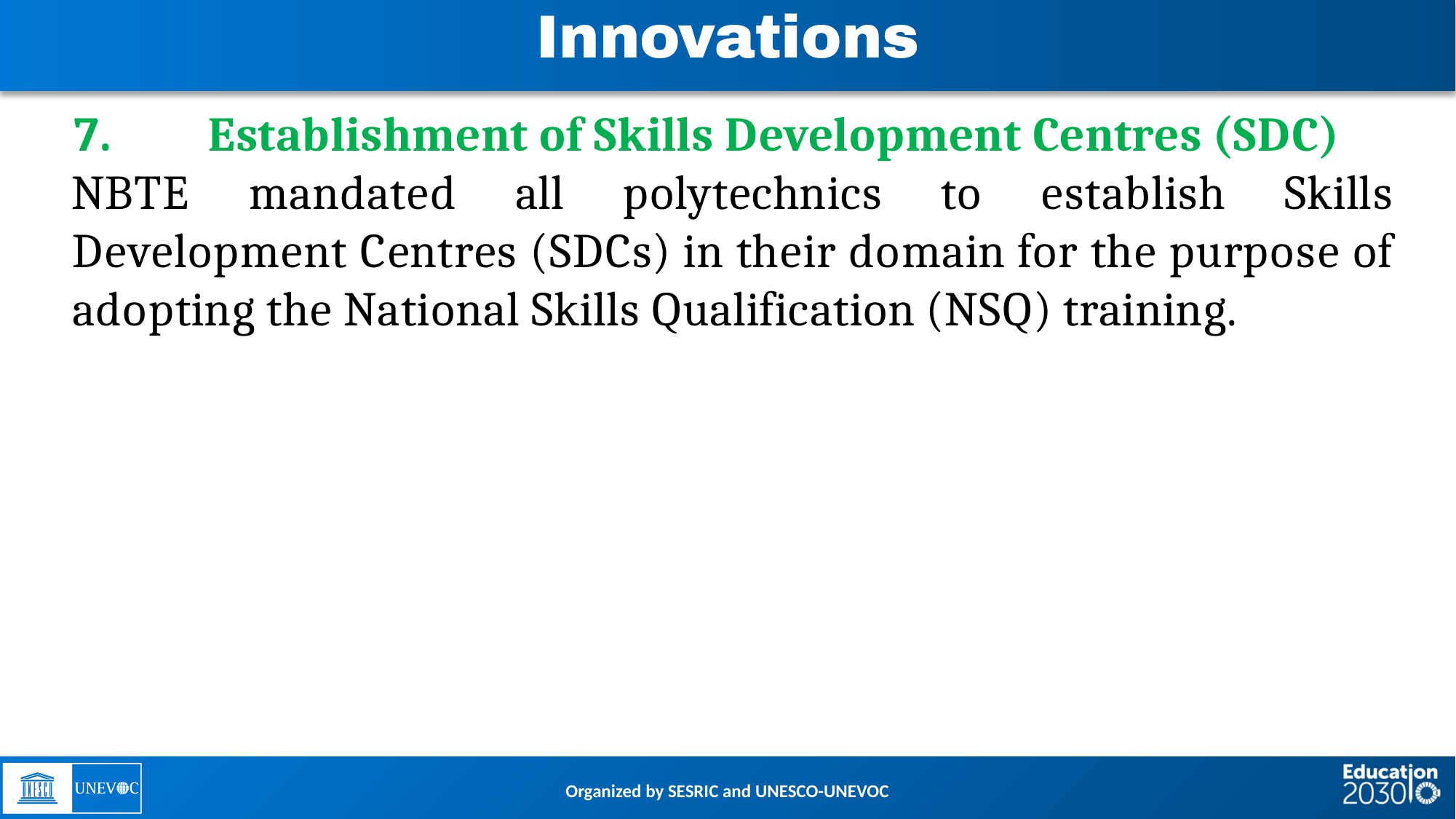

# Innovations
Establishment of Skills Development Centres (SDC)
NBTE mandated all polytechnics to establish Skills Development Centres (SDCs) in their domain for the purpose of adopting the National Skills Qualification (NSQ) training.